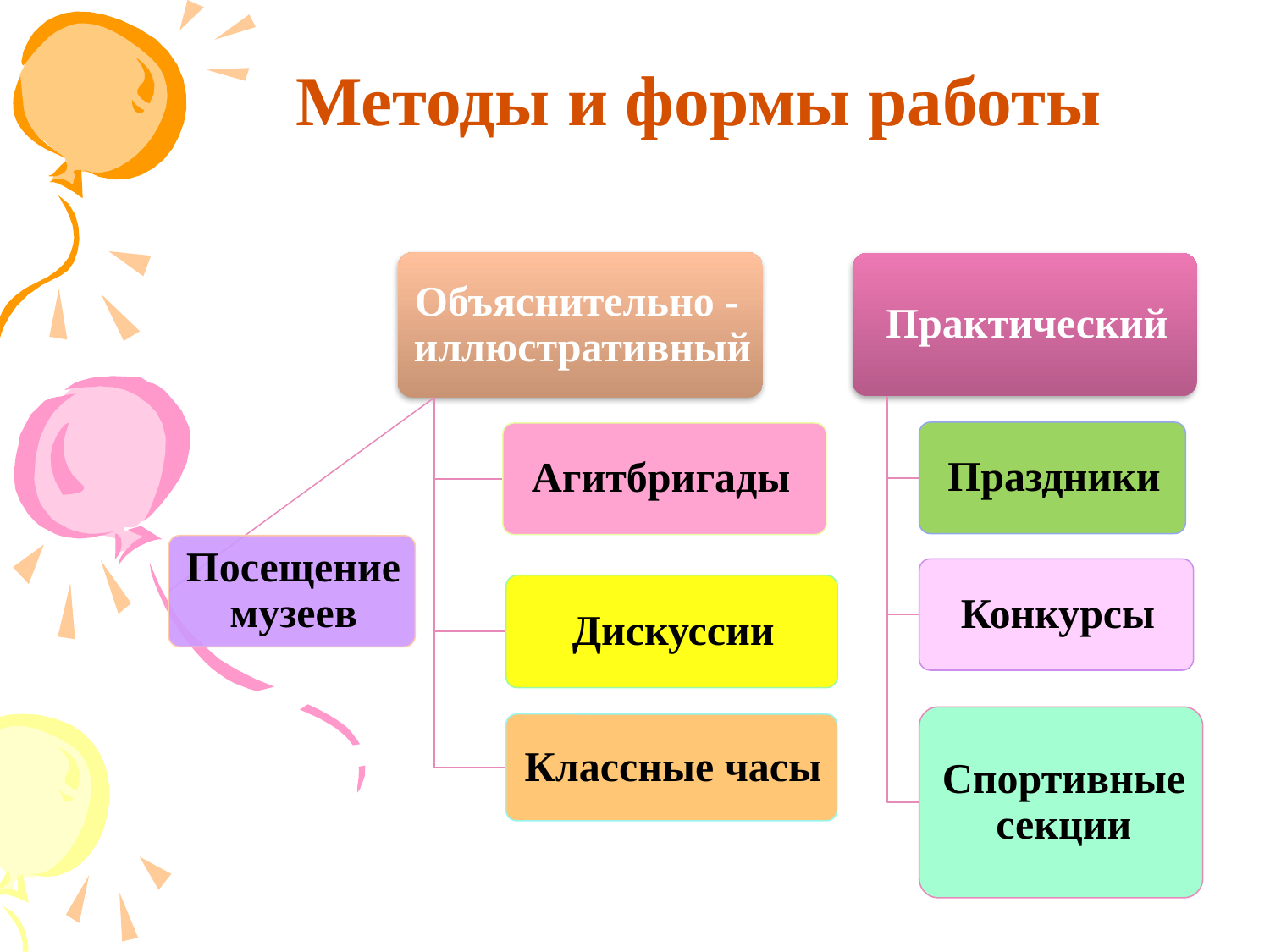

# Методы и формы работы
Объяснительно -  иллюстративный
Посещение музеев
Агитбригады
Дискуссии
Классные часы
Практический
Праздники
Конкурсы
Спортивные секции